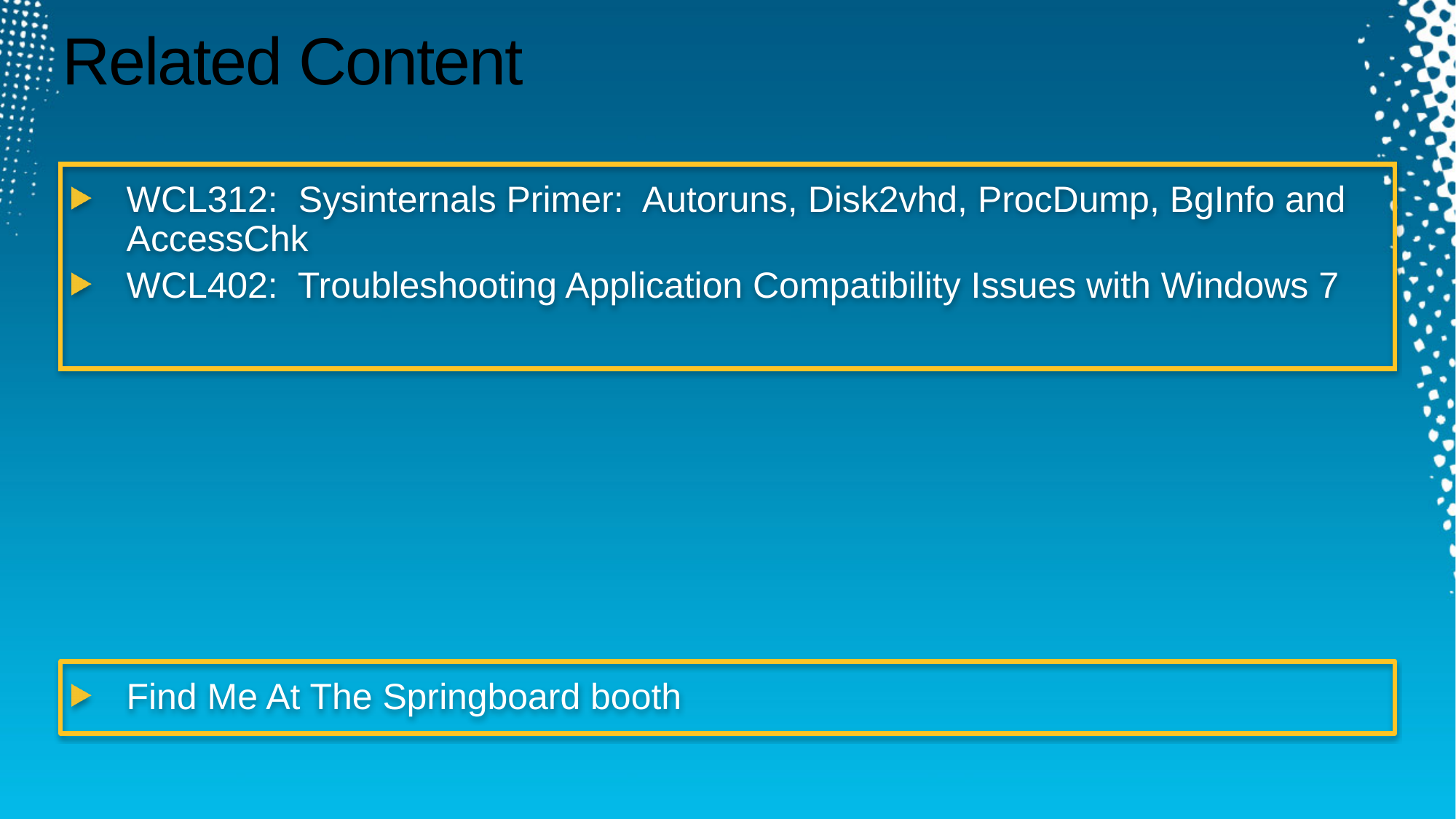

# Related Content
WCL312:  Sysinternals Primer:  Autoruns, Disk2vhd, ProcDump, BgInfo and AccessChk
WCL402:  Troubleshooting Application Compatibility Issues with Windows 7

Find Me At The Springboard booth